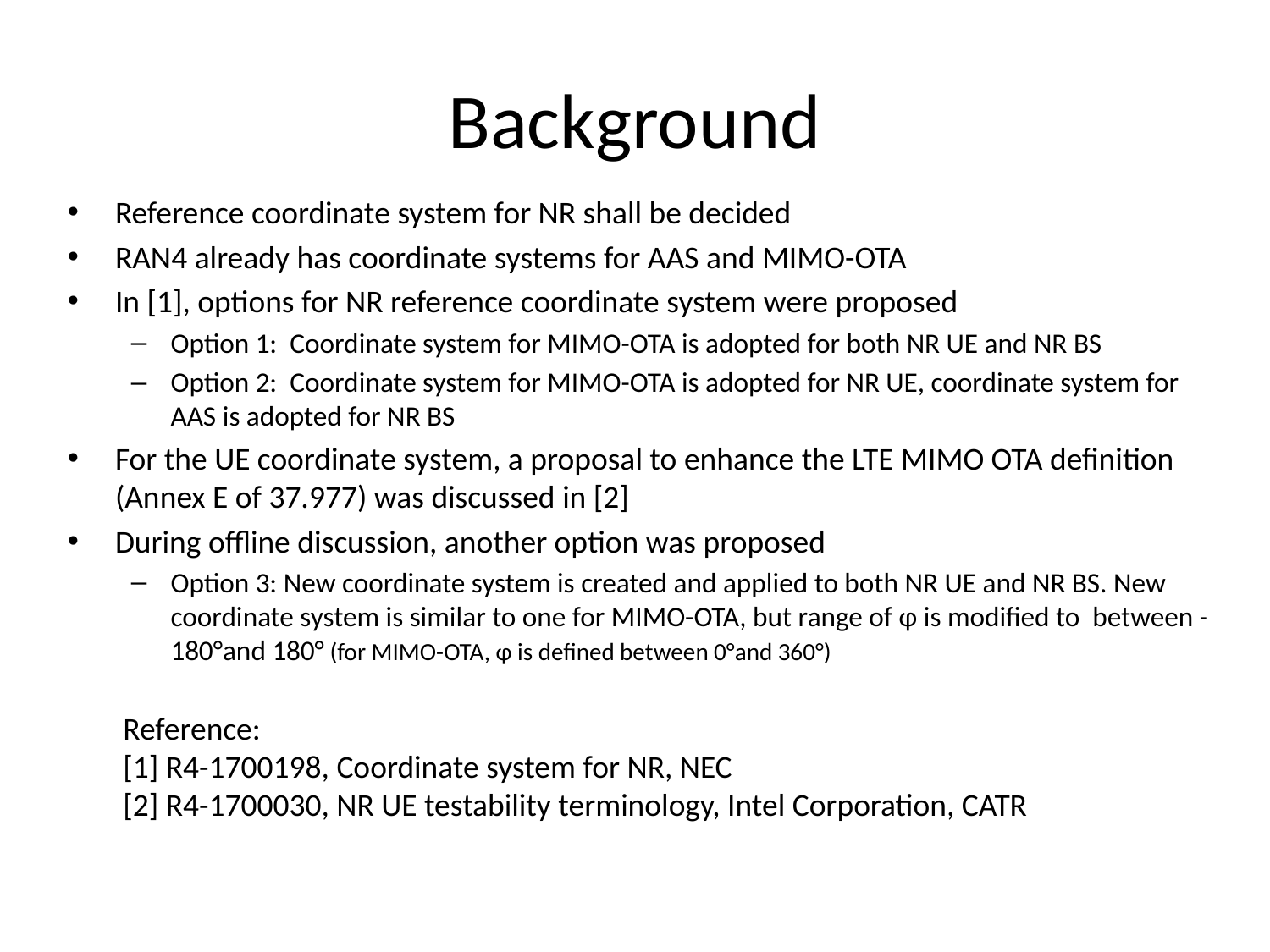

# Background
Reference coordinate system for NR shall be decided
RAN4 already has coordinate systems for AAS and MIMO-OTA
In [1], options for NR reference coordinate system were proposed
Option 1:  Coordinate system for MIMO-OTA is adopted for both NR UE and NR BS
Option 2:  Coordinate system for MIMO-OTA is adopted for NR UE, coordinate system for AAS is adopted for NR BS
For the UE coordinate system, a proposal to enhance the LTE MIMO OTA definition (Annex E of 37.977) was discussed in [2]
During offline discussion, another option was proposed
Option 3: New coordinate system is created and applied to both NR UE and NR BS. New coordinate system is similar to one for MIMO-OTA, but range of φ is modified to  between -180°and 180° (for MIMO-OTA, φ is defined between 0°and 360°)
Reference:
[1] R4-1700198, Coordinate system for NR, NEC
[2] R4-1700030, NR UE testability terminology, Intel Corporation, CATR